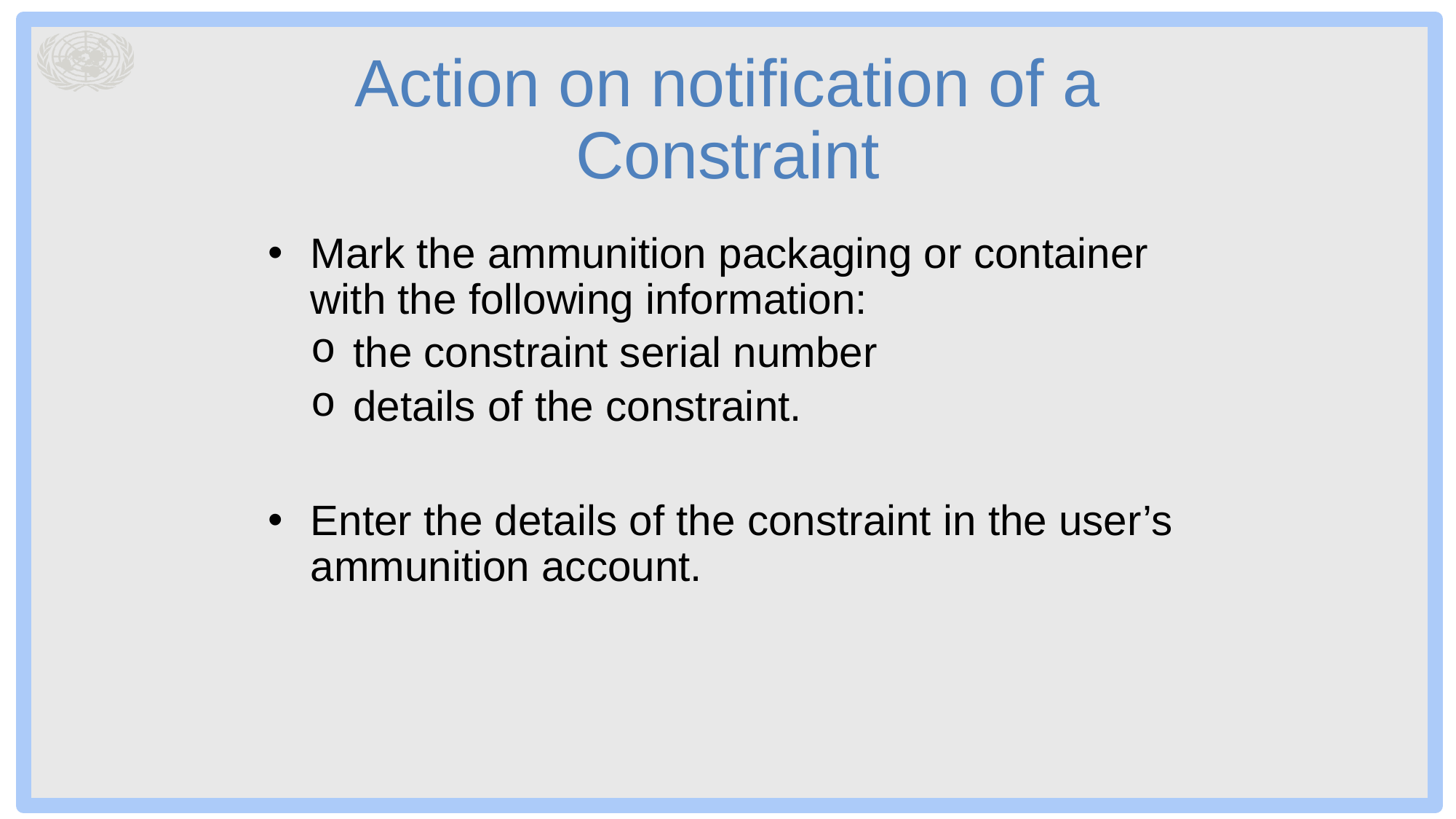

# Action on notification of a Constraint
Mark the ammunition packaging or container with the following information:
the constraint serial number
details of the constraint.

Enter the details of the constraint in the user’s ammunition account.